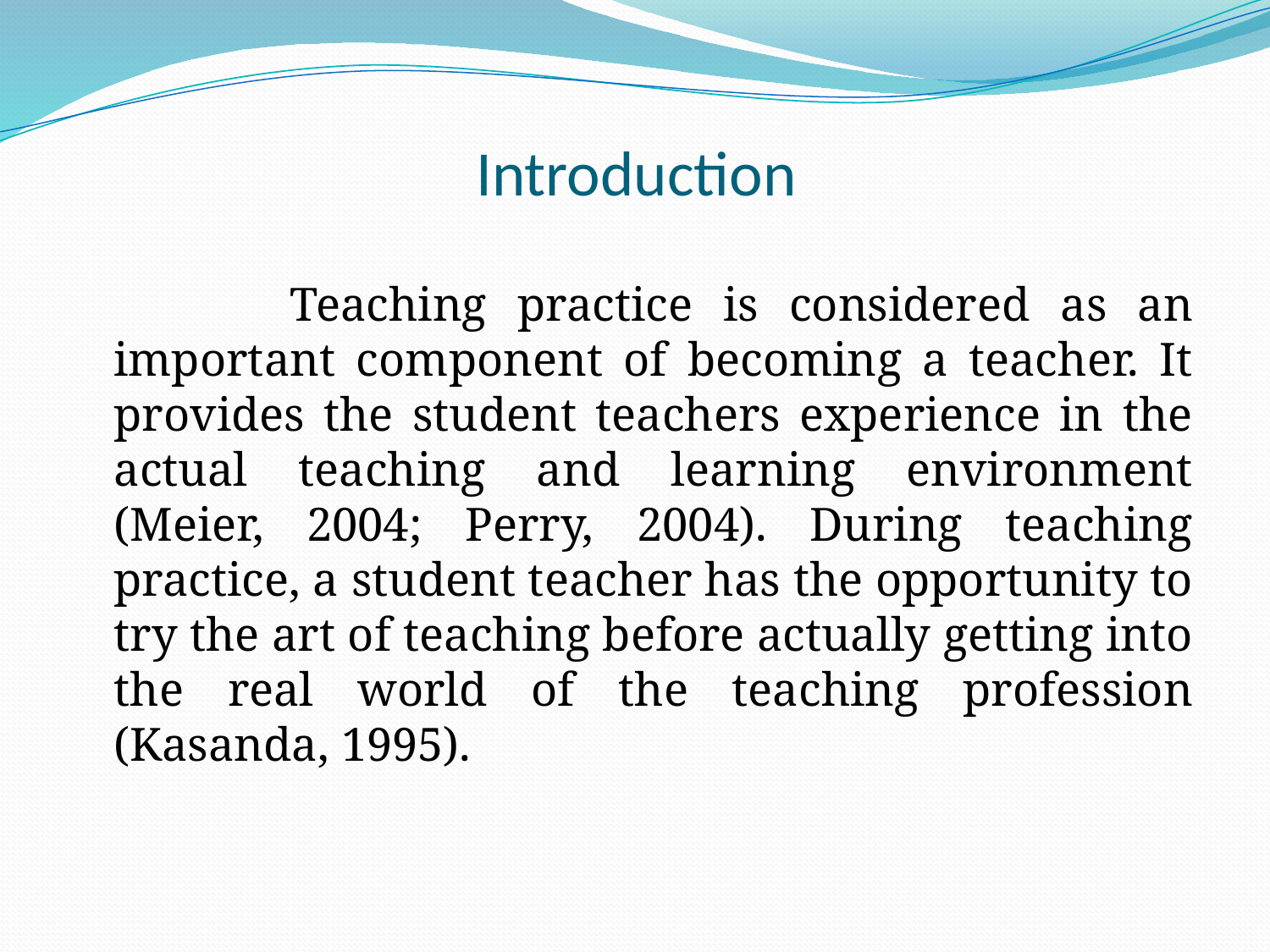

# Introduction
       Teaching practice is considered as an important component of becoming a teacher. It provides the student teachers experience in the actual teaching and learning environment (Meier, 2004; Perry, 2004). During teaching practice, a student teacher has the opportunity to try the art of teaching before actually getting into the real world of the teaching profession (Kasanda, 1995).